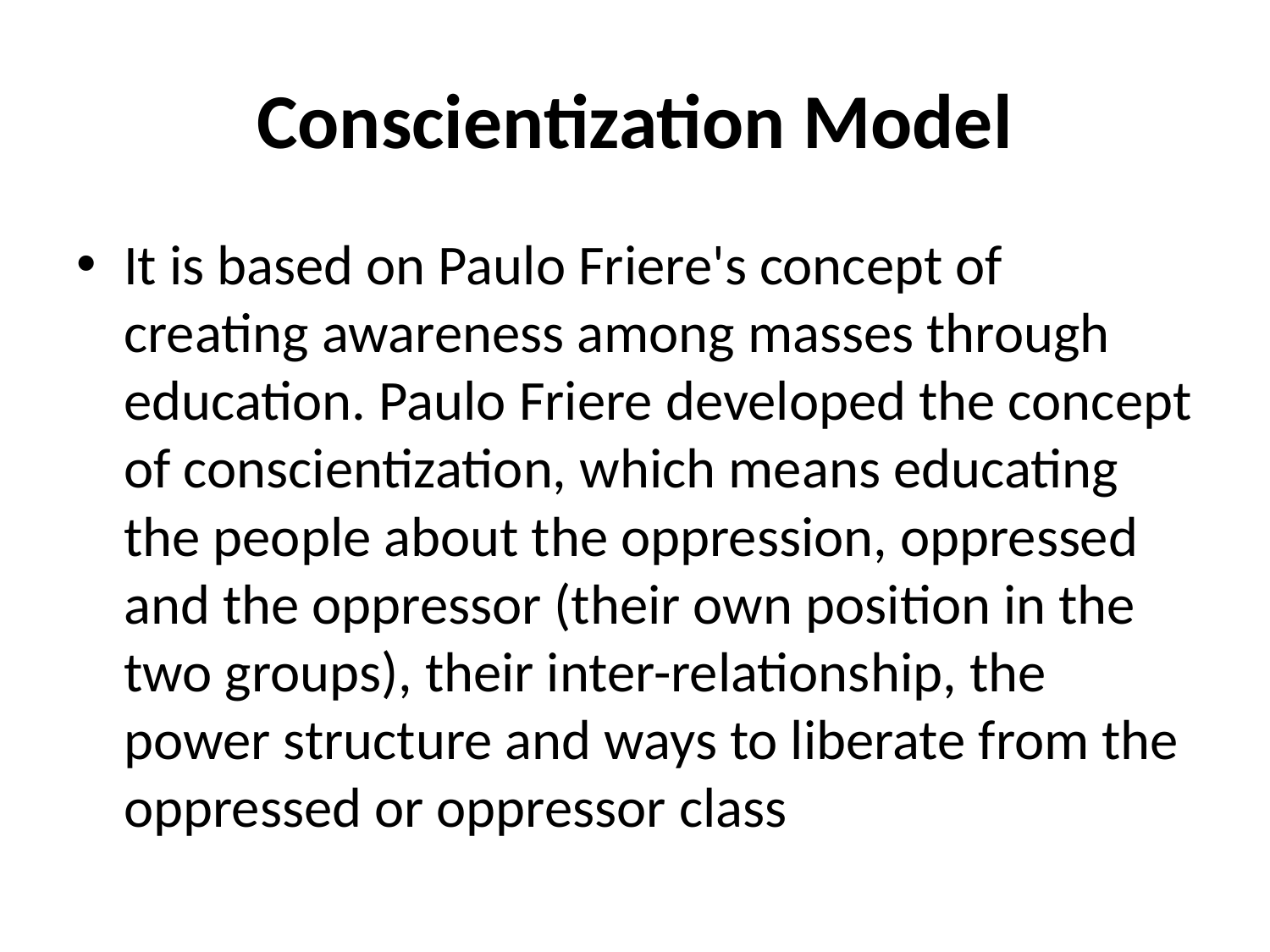

# Conscientization Model
It is based on Paulo Friere's concept of creating awareness among masses through education. Paulo Friere developed the concept of conscientization, which means educating the people about the oppression, oppressed and the oppressor (their own position in the two groups), their inter-relationship, the power structure and ways to liberate from the oppressed or oppressor class